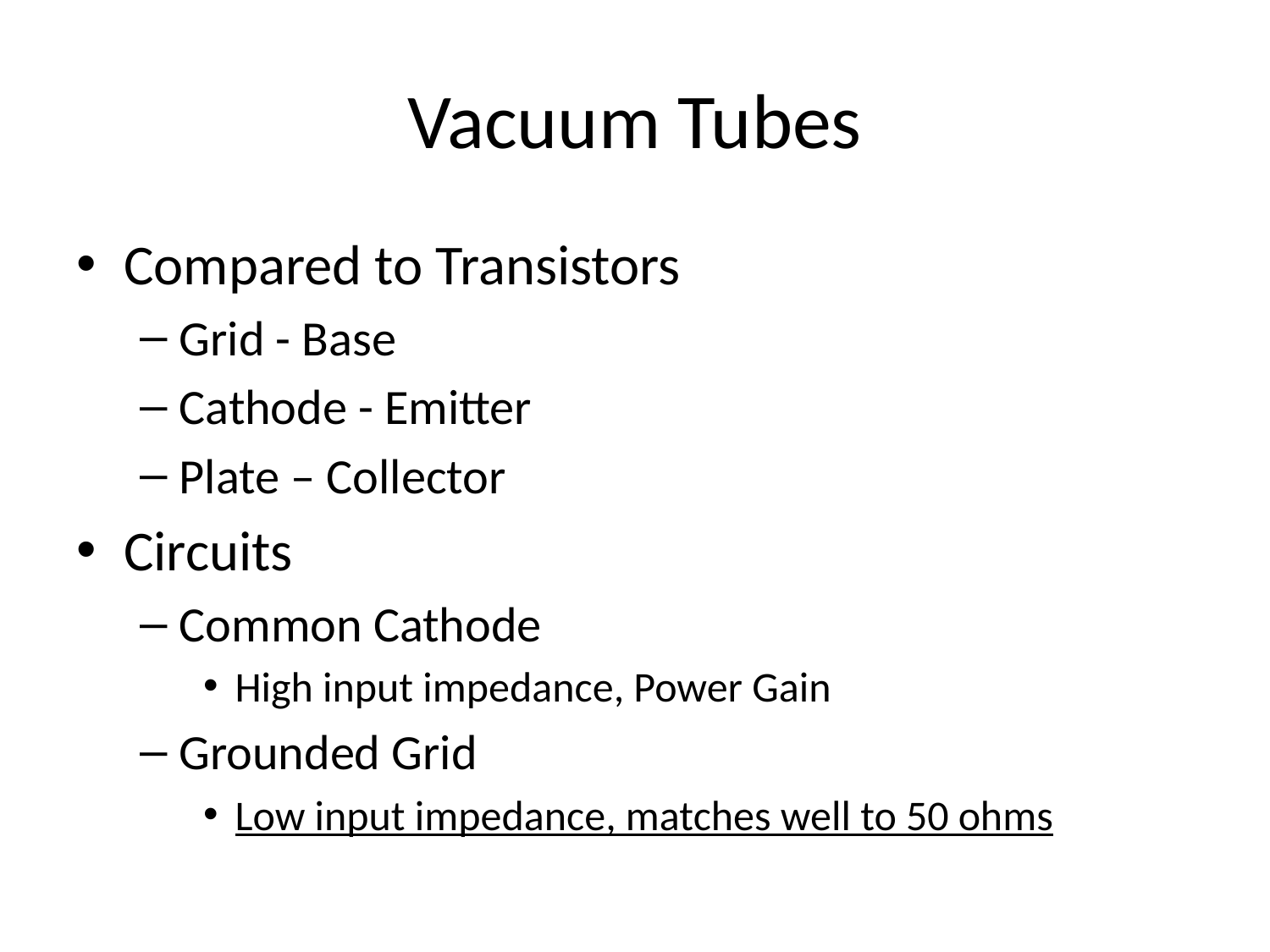

# Vacuum Tubes
Compared to Transistors
Grid - Base
Cathode - Emitter
Plate – Collector
Circuits
Common Cathode
High input impedance, Power Gain
Grounded Grid
Low input impedance, matches well to 50 ohms